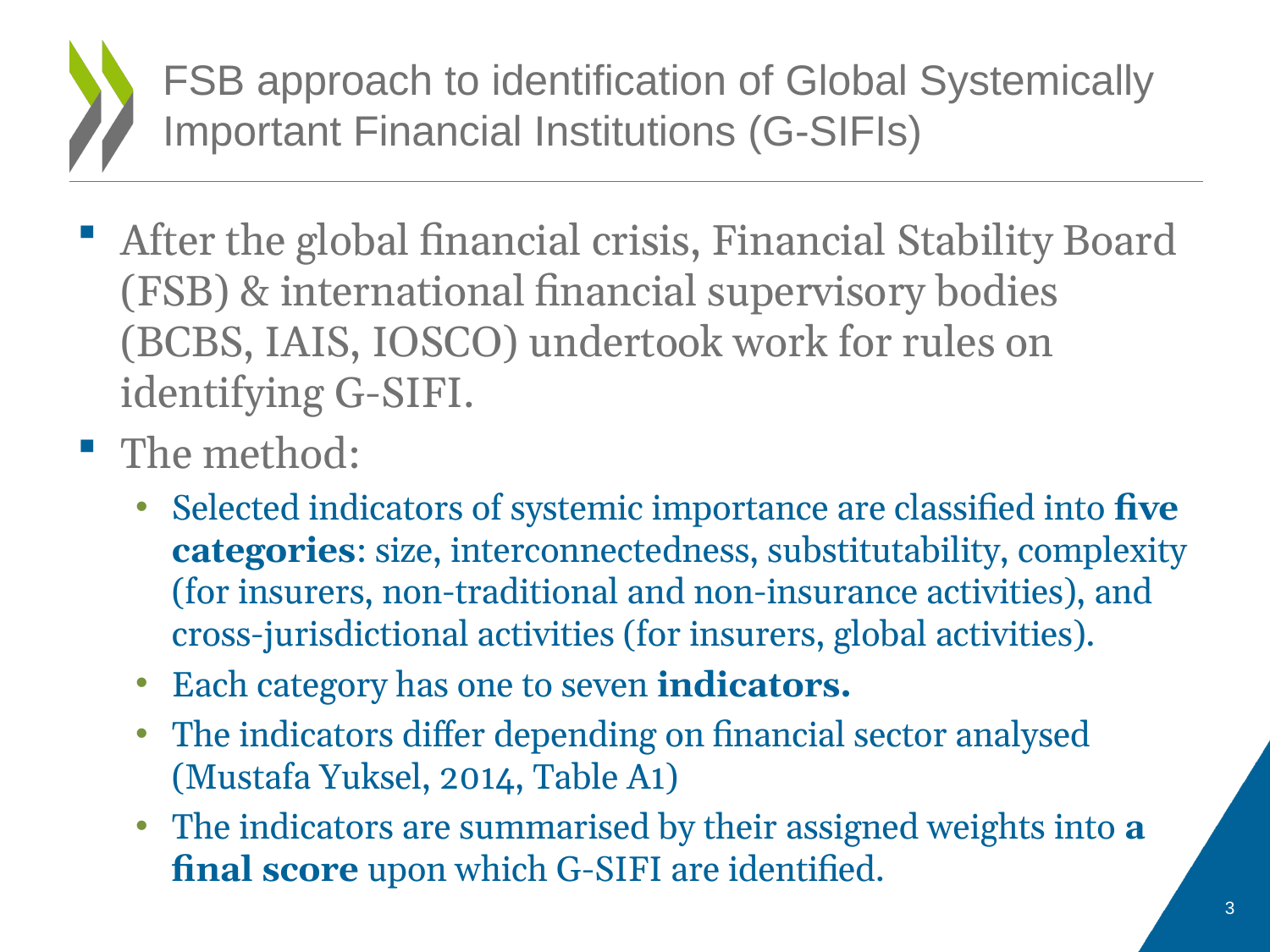

# FSB approach to identification of Global Systemically Important Financial Institutions (G-SIFIs)
After the global financial crisis, Financial Stability Board (FSB) & international financial supervisory bodies (BCBS, IAIS, IOSCO) undertook work for rules on identifying G-SIFI.
The method:
Selected indicators of systemic importance are classified into five categories: size, interconnectedness, substitutability, complexity (for insurers, non-traditional and non-insurance activities), and cross-jurisdictional activities (for insurers, global activities).
Each category has one to seven indicators.
The indicators differ depending on financial sector analysed (Mustafa Yuksel, 2014, Table A1)
The indicators are summarised by their assigned weights into a final score upon which G-SIFI are identified.
3